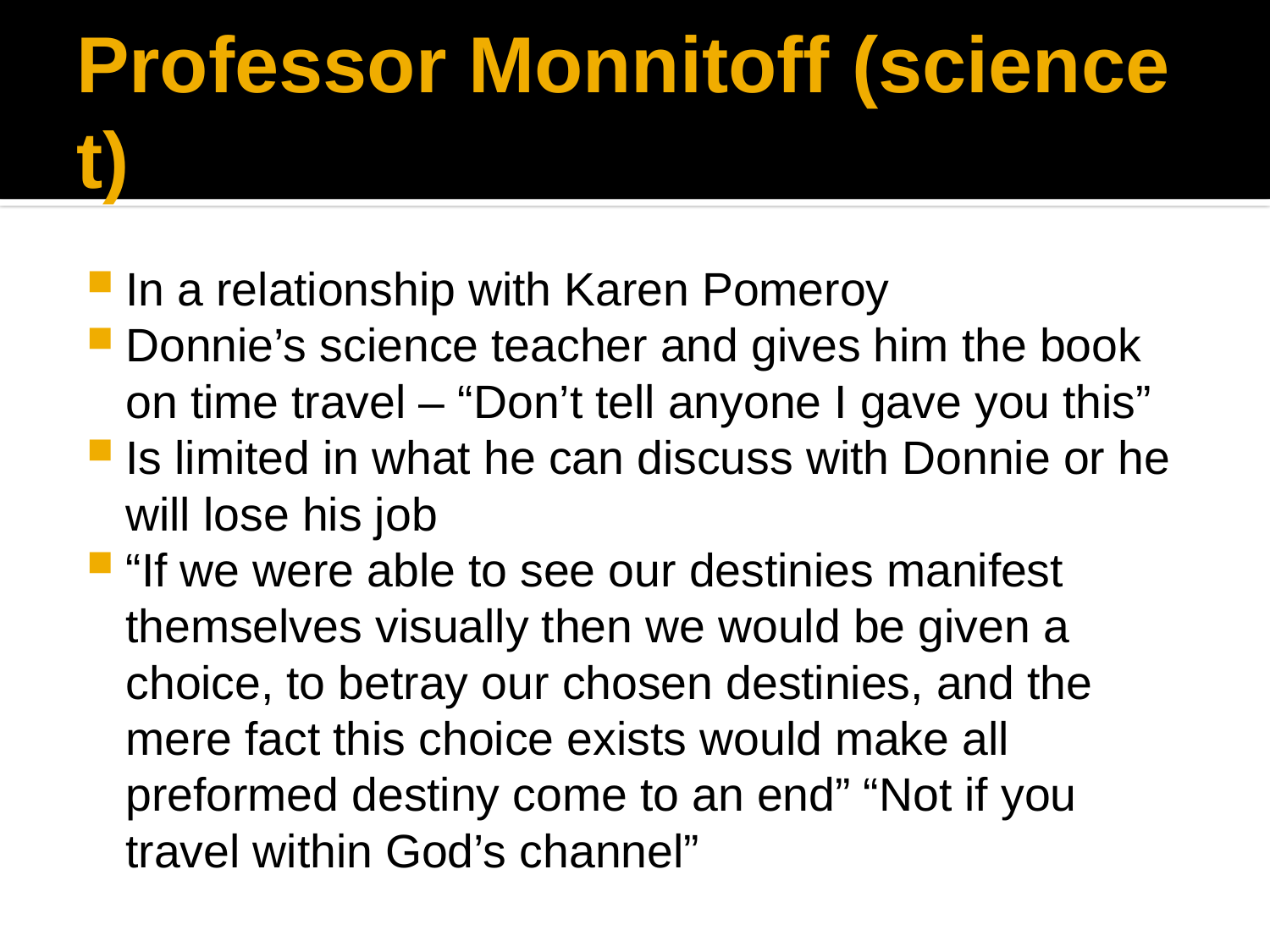

# Professor Monnitoff (science t)
In a relationship with Karen Pomeroy
Donnie’s science teacher and gives him the book on time travel – “Don’t tell anyone I gave you this”
Is limited in what he can discuss with Donnie or he will lose his job
“If we were able to see our destinies manifest themselves visually then we would be given a choice, to betray our chosen destinies, and the mere fact this choice exists would make all preformed destiny come to an end” “Not if you travel within God’s channel”